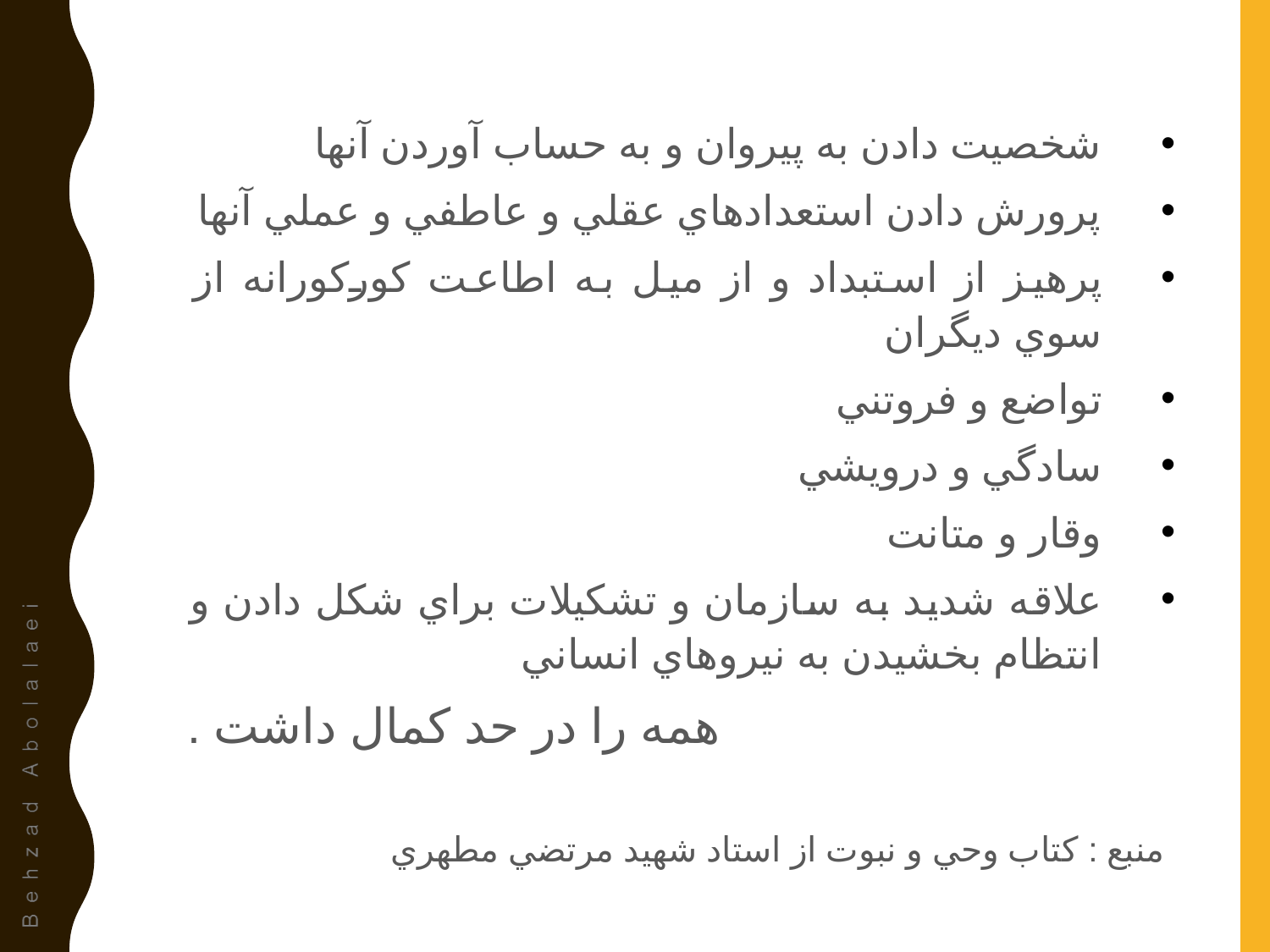

شخصيت دادن به پيروان و به حساب آوردن آنها
پرورش دادن استعدادهاي عقلي و عاطفي و عملي آنها
پرهيز از استبداد و از ميل به اطاعت كوركورانه از سوي ديگران
تواضع و فروتني
سادگي و درويشي
وقار و متانت
علاقه شديد به سازمان و تشكيلات براي شكل دادن و انتظام بخشيدن به نيروهاي انساني
همه را در حد كمال داشت .

 منبع : كتاب وحي و نبوت از استاد شهيد مرتضي مطهري